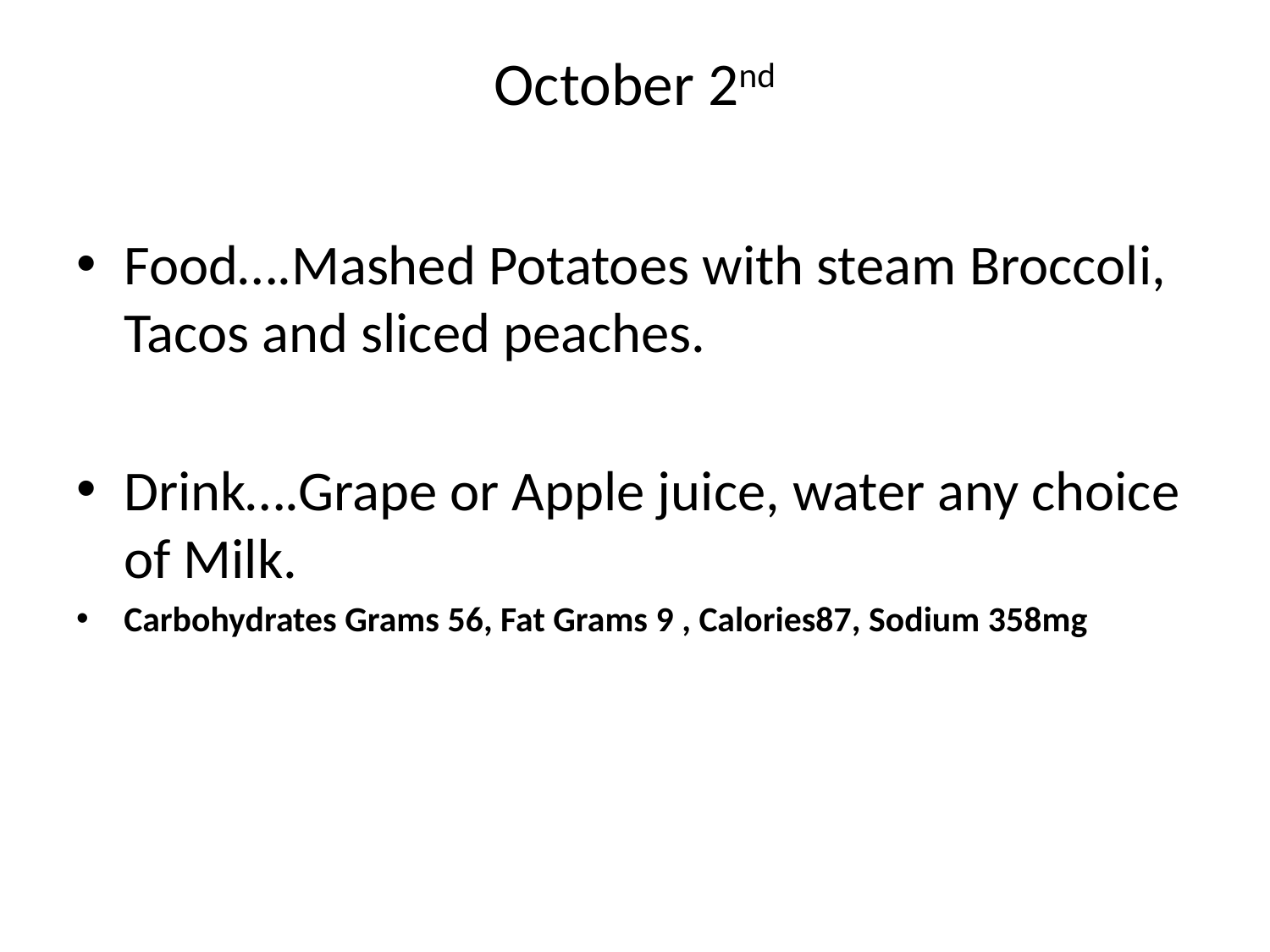

# October 2nd
Food….Mashed Potatoes with steam Broccoli, Tacos and sliced peaches.

Drink….Grape or Apple juice, water any choice of Milk.
Carbohydrates Grams 56, Fat Grams 9 , Calories87, Sodium 358mg